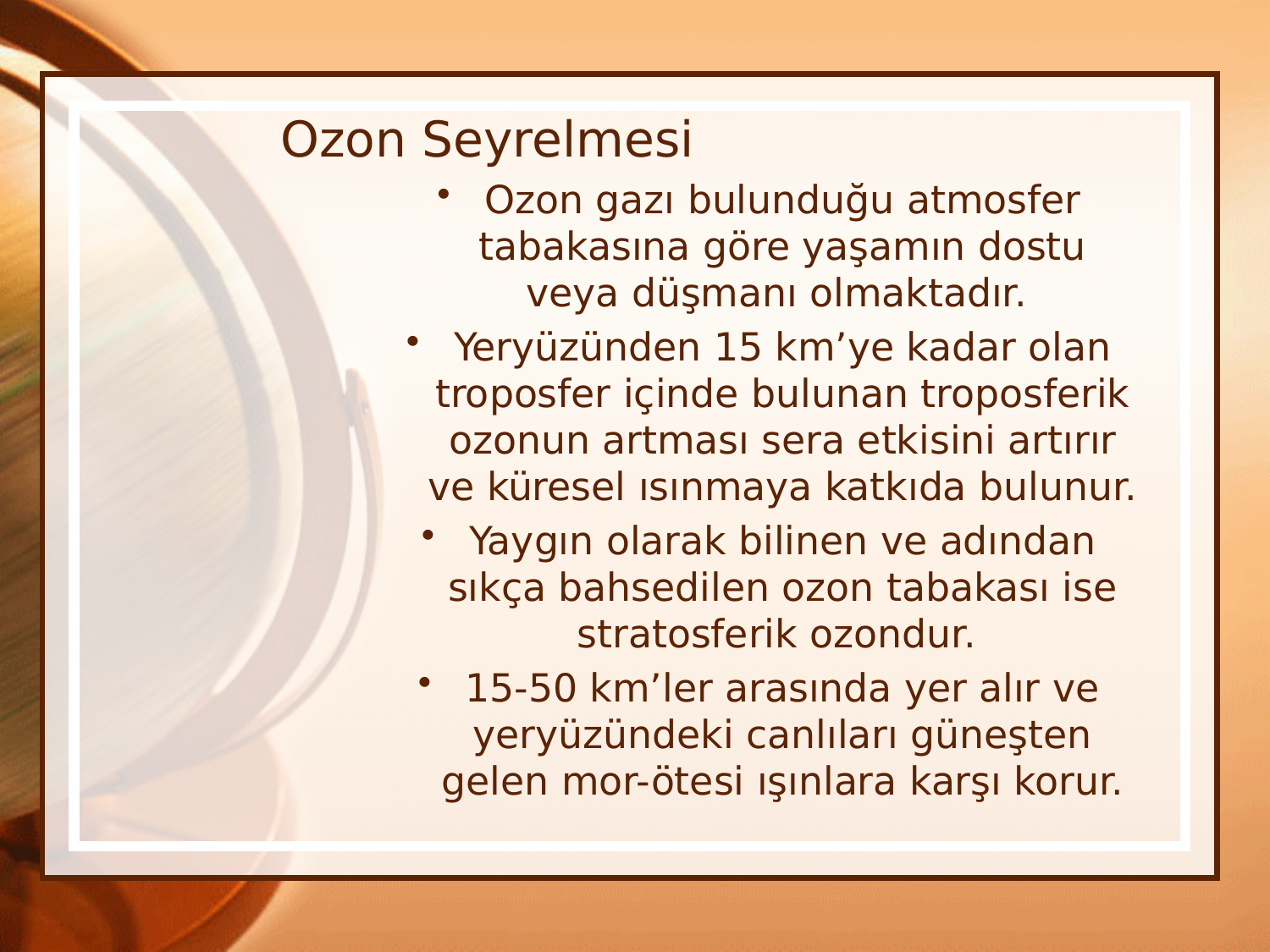

# Ozon Seyrelmesi
Ozon gazı bulunduğu atmosfer tabakasına göre yaşamın dostu veya düşmanı olmaktadır.
Yeryüzünden 15 km’ye kadar olan troposfer içinde bulunan troposferik ozonun artması sera etkisini artırır ve küresel ısınmaya katkıda bulunur.
Yaygın olarak bilinen ve adından sıkça bahsedilen ozon tabakası ise stratosferik ozondur.
15-50 km’ler arasında yer alır ve yeryüzündeki canlıları güneşten gelen mor-ötesi ışınlara karşı korur.